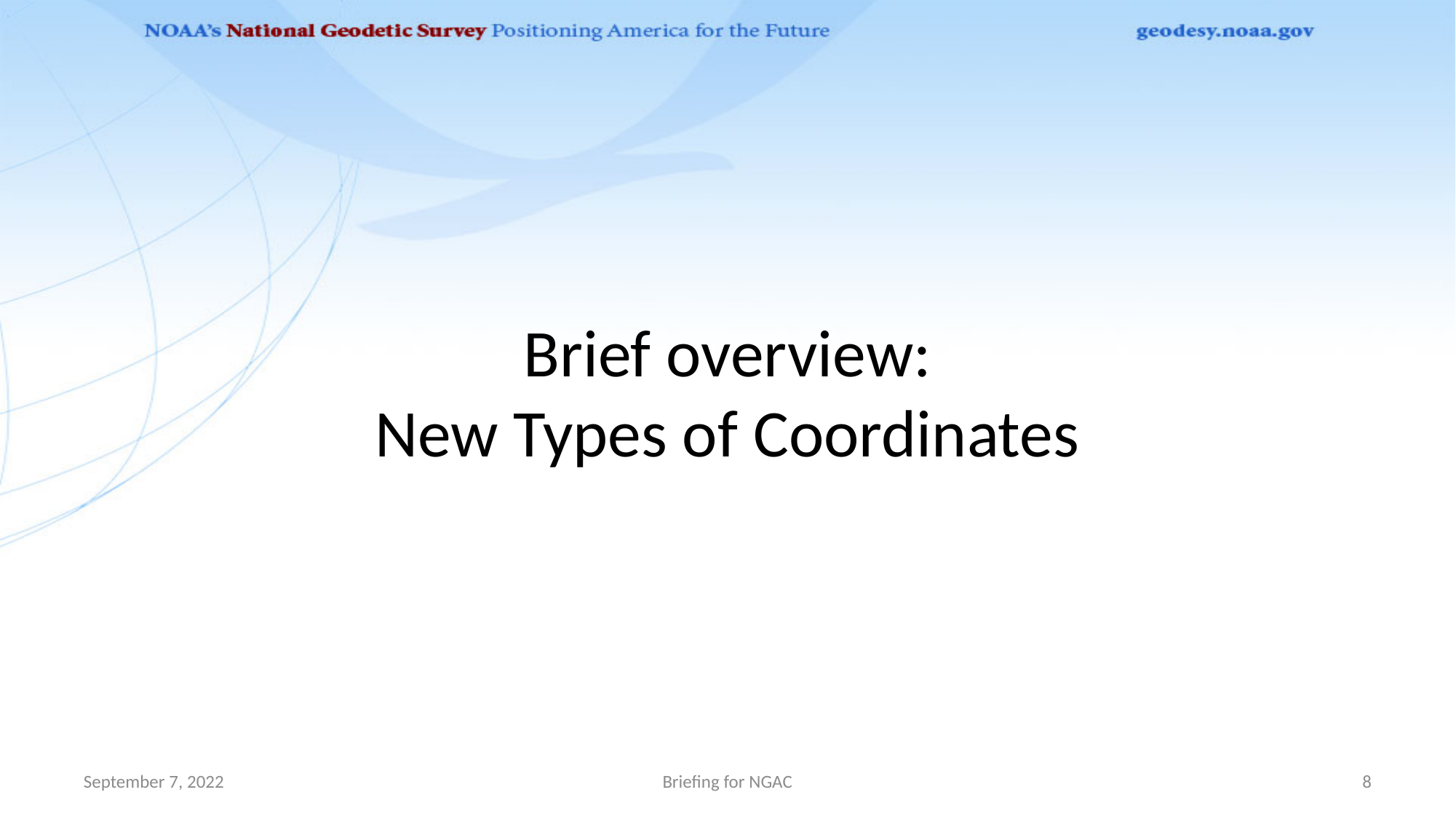

# Brief overview: New Types of Coordinates
September 7, 2022
Briefing for NGAC
8